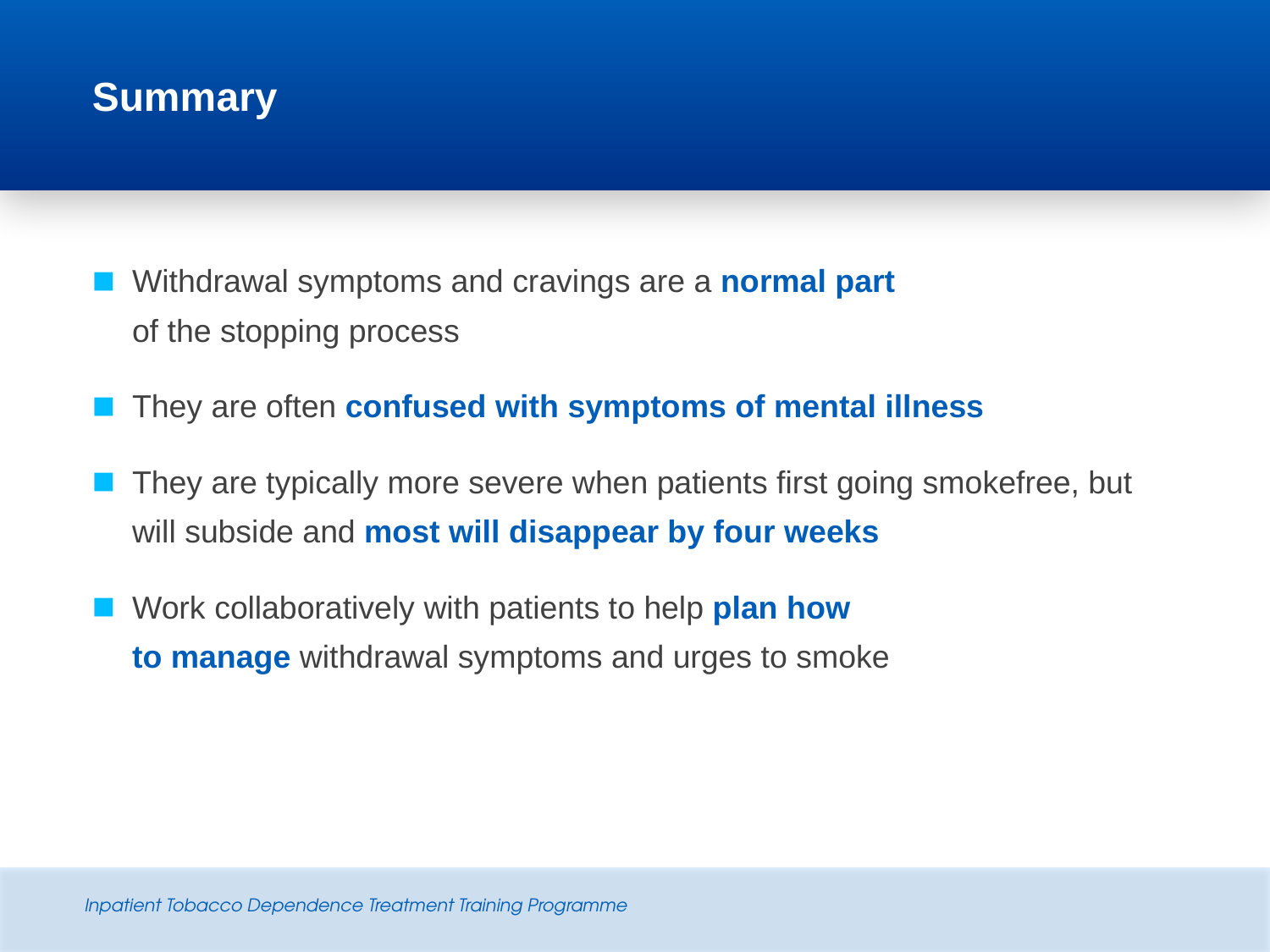

# Summary
Withdrawal symptoms and cravings are a normal part
of the stopping process
They are often confused with symptoms of mental illness
They are typically more severe when patients first going smokefree, but
will subside and most will disappear by four weeks
Work collaboratively with patients to help plan how
to manage withdrawal symptoms and urges to smoke
Inpatient Tobacco Dependence Treatment Training Programme